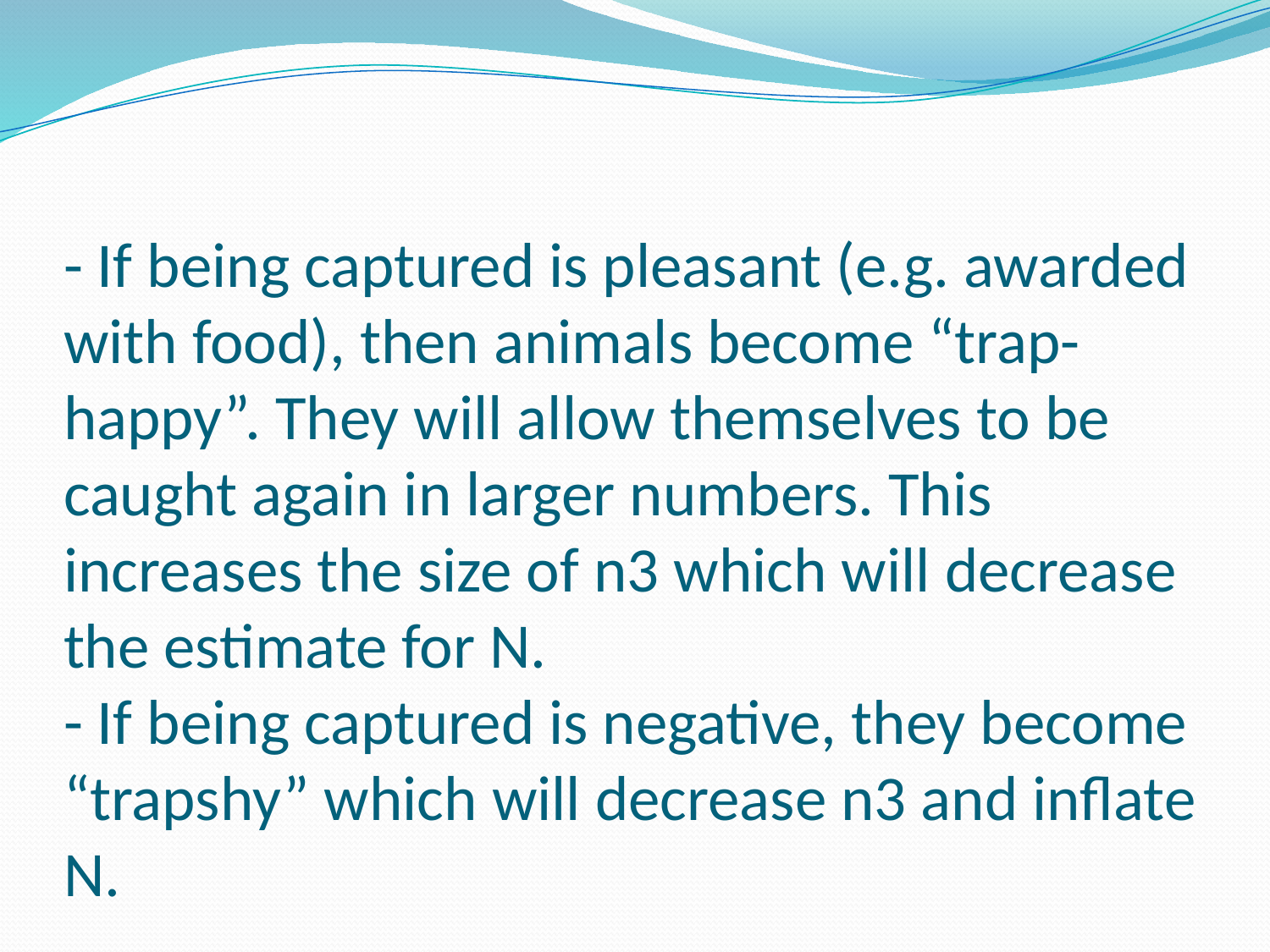

# - If being captured is pleasant (e.g. awarded with food), then animals become “trap-happy”. They will allow themselves to be caught again in larger numbers. This increases the size of n3 which will decrease the estimate for N. - If being captured is negative, they become “trapshy” which will decrease n3 and inflate N.